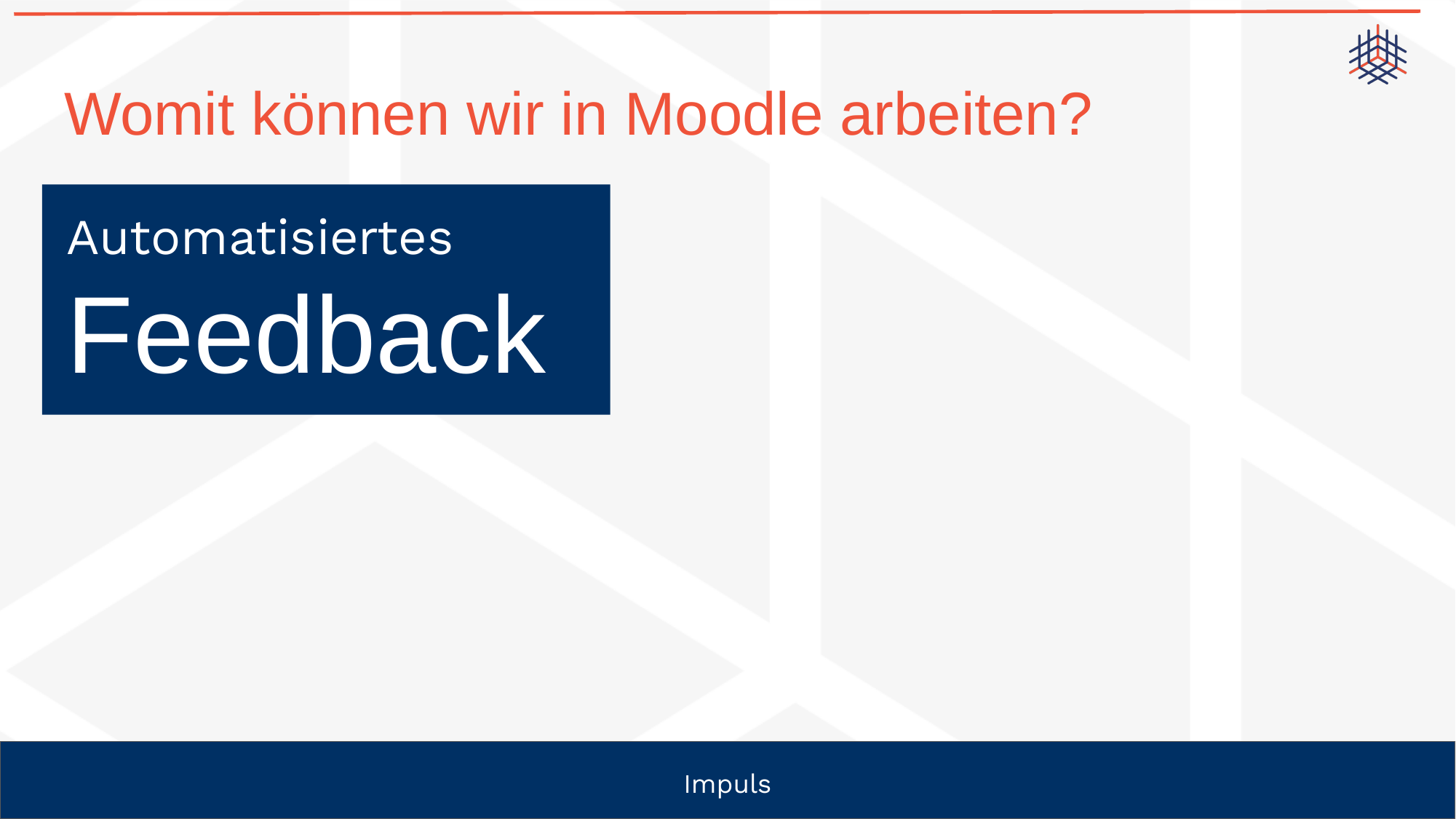

# Womit können wir in Moodle arbeiten?
Automatisiertes
Feedback
Impuls